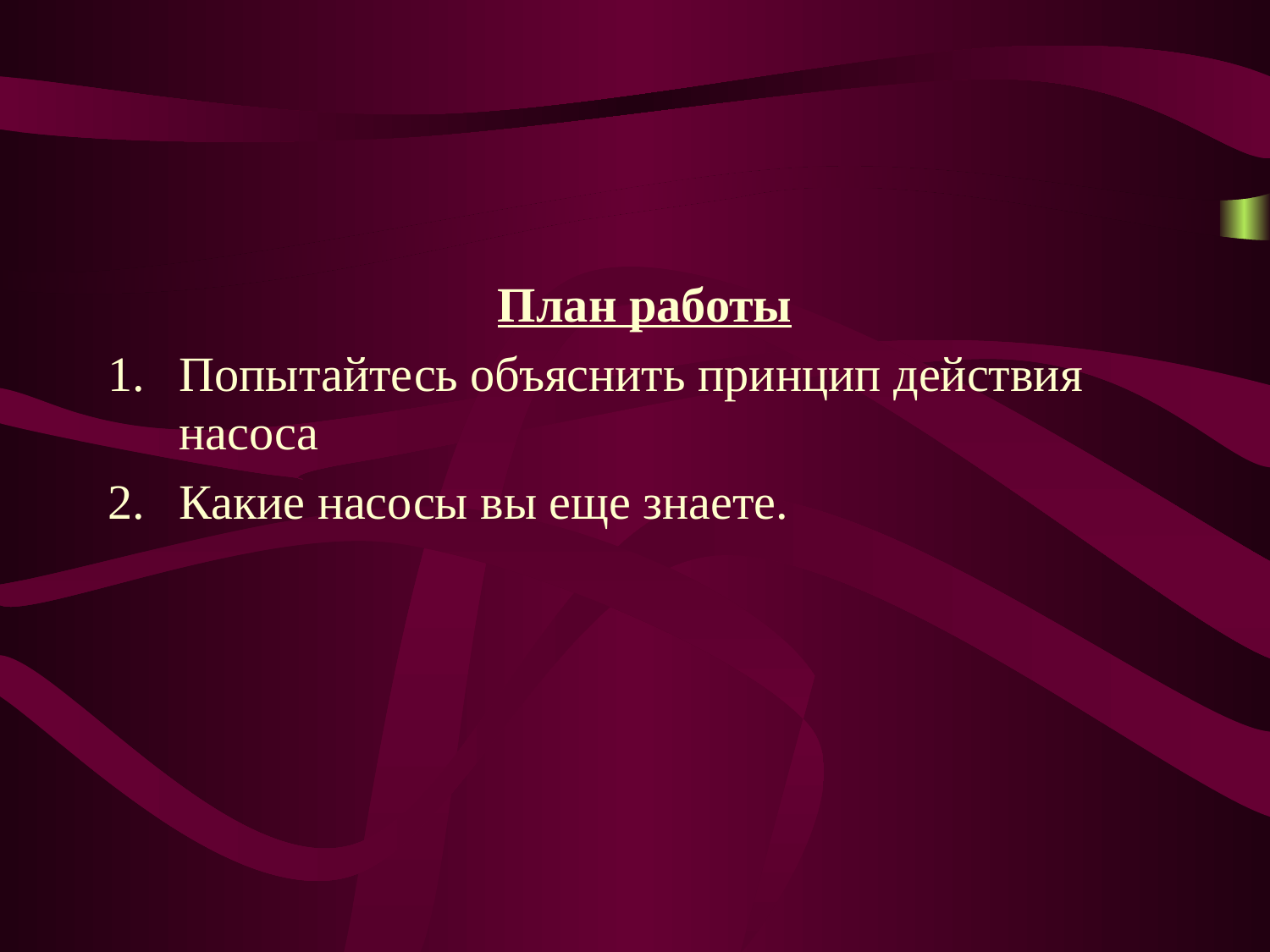

#
План работы
Попытайтесь объяснить принцип действия насоса
Какие насосы вы еще знаете.